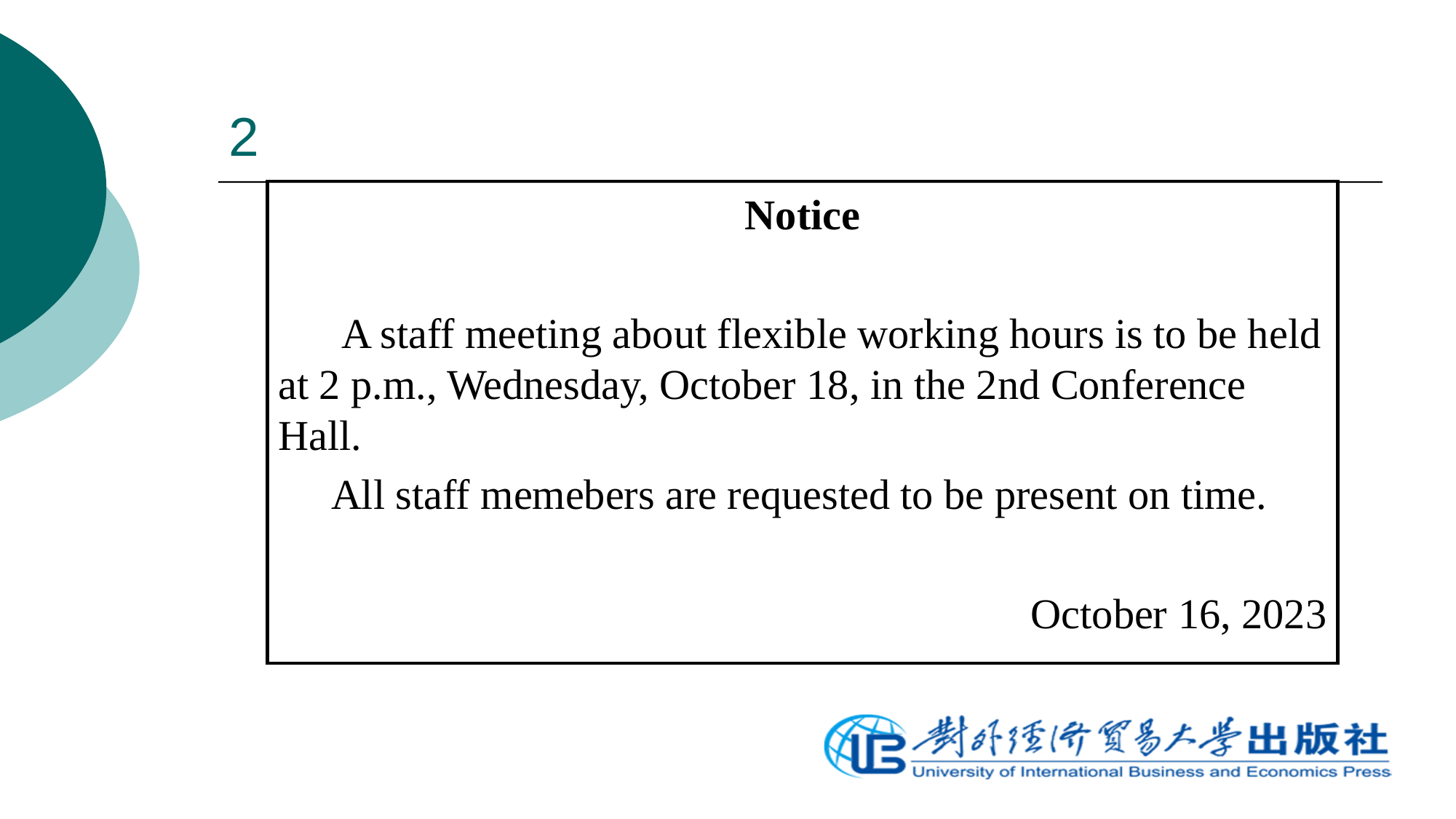

# 2
Notice

      A staff meeting about flexible working hours is to be held at 2 p.m., Wednesday, October 18, in the 2nd Conference Hall.
     All staff memebers are requested to be present on time.

October 16, 2023